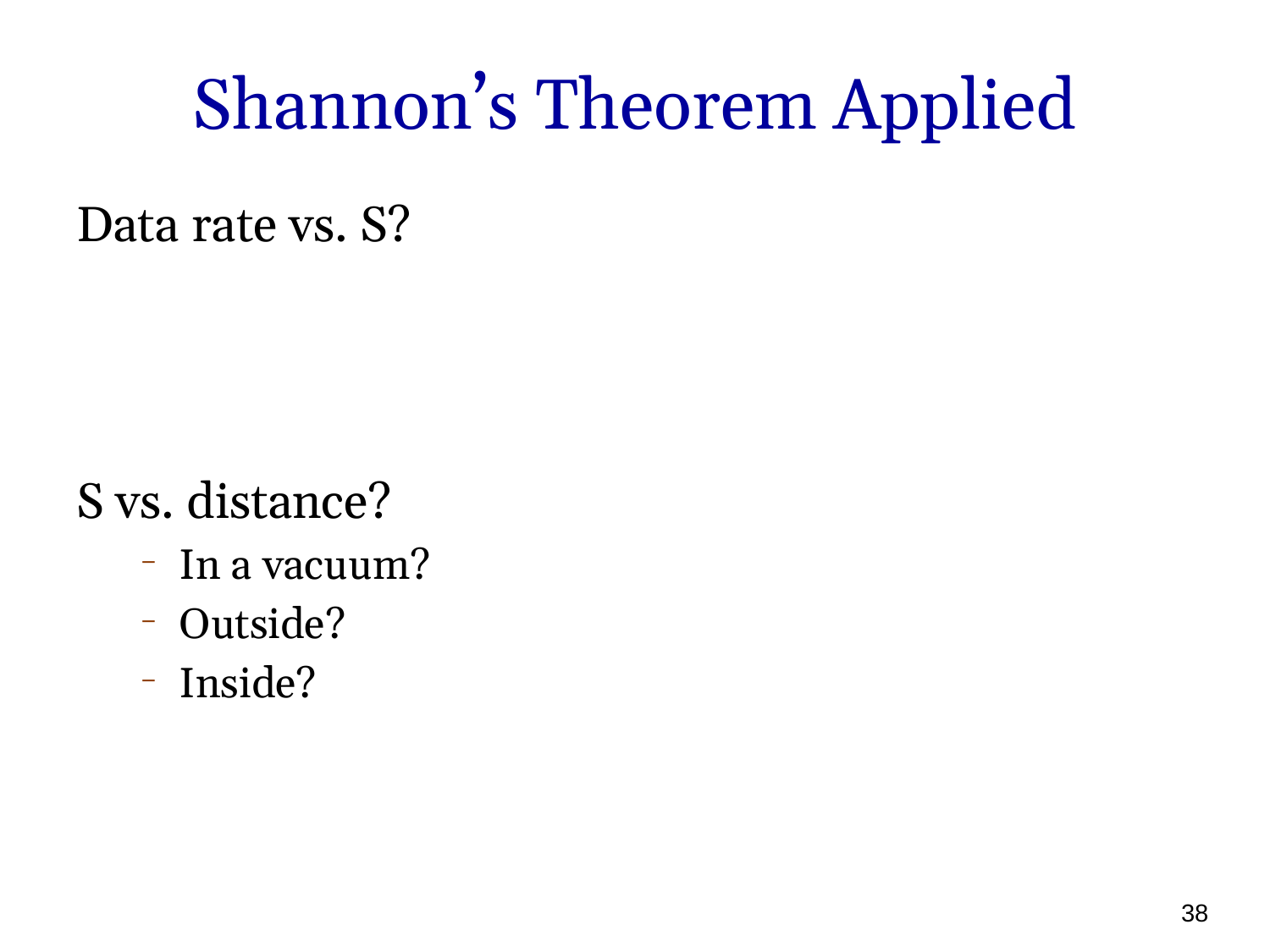

# Shannon’s Theorem Applied
Data rate vs. S?

S vs. distance?
In a vacuum?
Outside?
Inside?

38